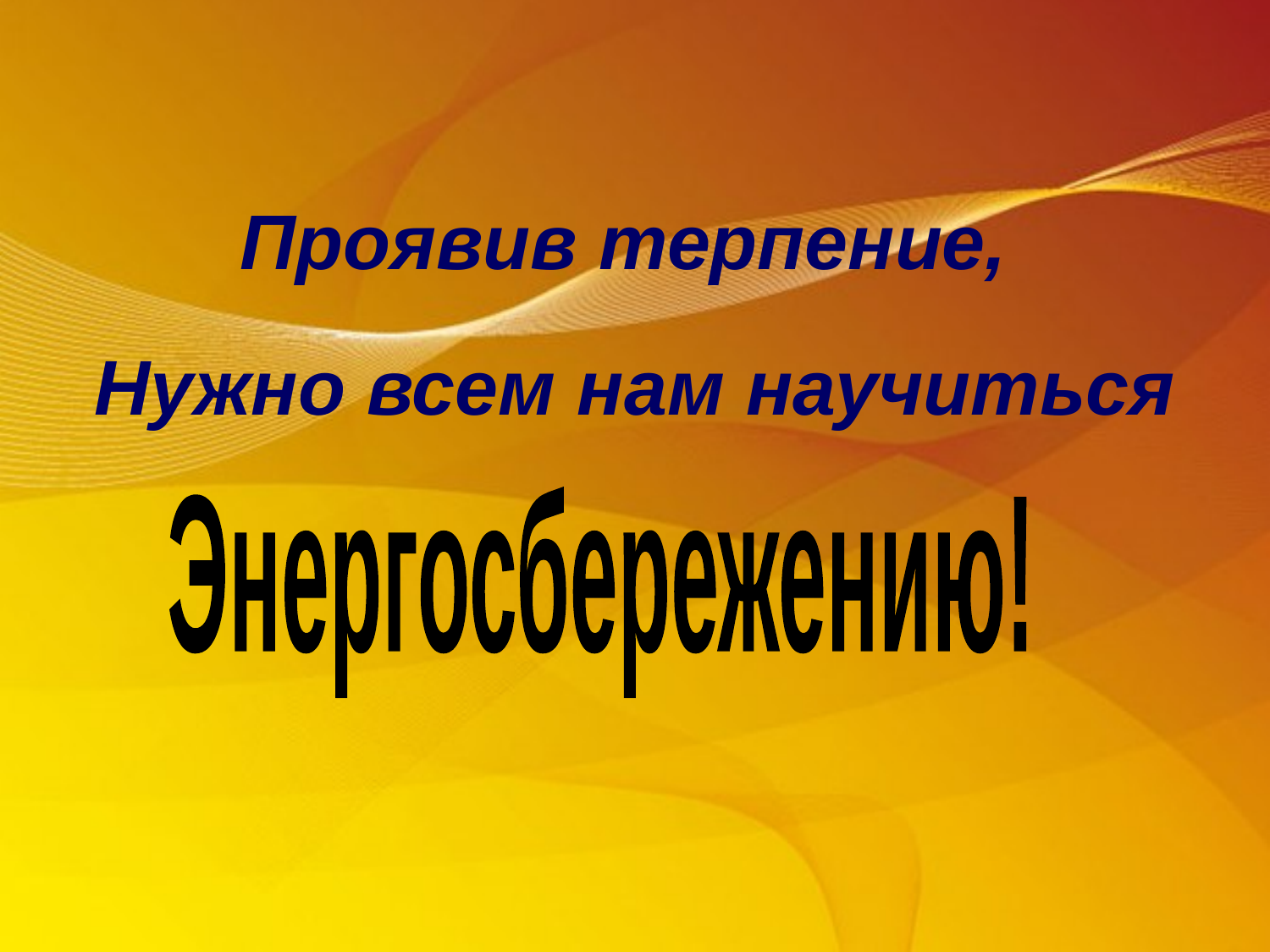

Проявив терпение,
Нужно всем нам научиться
Энергосбережению!